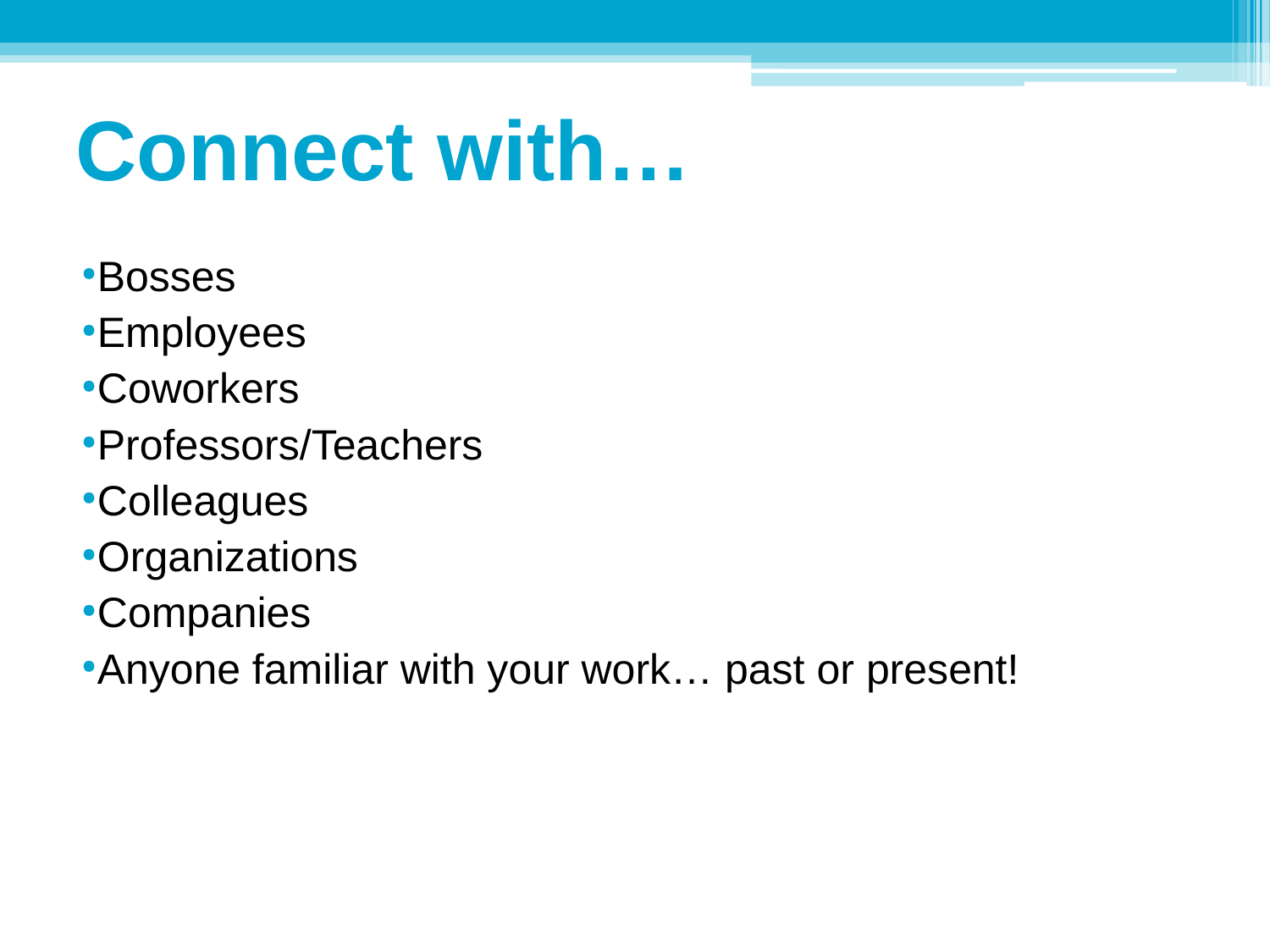

# Connect with…
Bosses
Employees
Coworkers
Professors/Teachers
Colleagues
Organizations
Companies
Anyone familiar with your work… past or present!